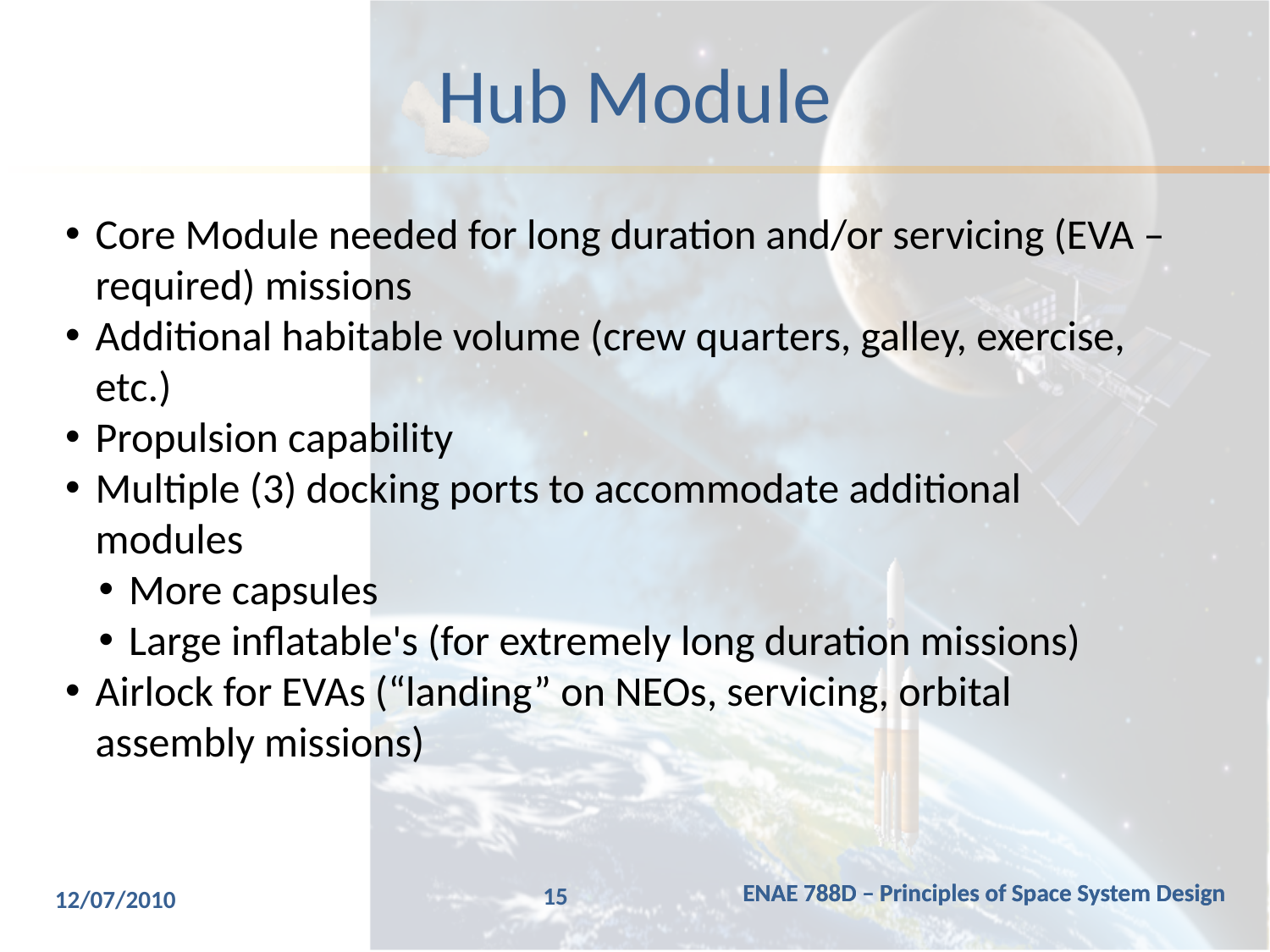

# Hub Module
Core Module needed for long duration and/or servicing (EVA – required) missions
Additional habitable volume (crew quarters, galley, exercise, etc.)
Propulsion capability
Multiple (3) docking ports to accommodate additional modules
More capsules
Large inflatable's (for extremely long duration missions)
Airlock for EVAs (“landing” on NEOs, servicing, orbital assembly missions)